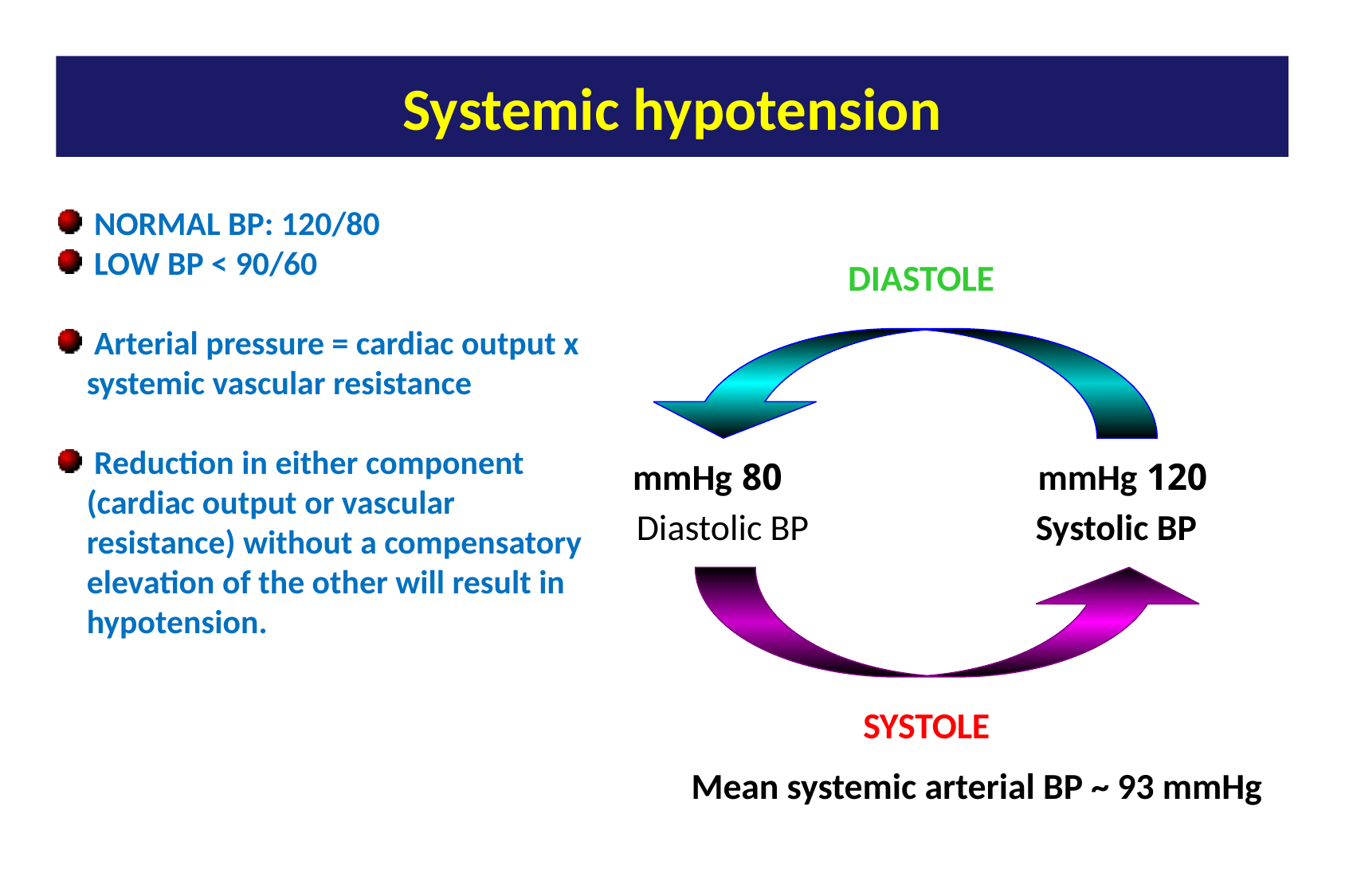

Systemic hypotension
 NORMAL BP: 120/80
 LOW BP < 90/60

 Arterial pressure = cardiac output x systemic vascular resistance

 Reduction in either component (cardiac output or vascular resistance) without a compensatory elevation of the other will result in hypotension.
DIASTOLE

80 mmHg
120 mmHg
Diastolic BP
Systolic BP

SYSTOLE
Mean systemic arterial BP ~ 93 mmHg